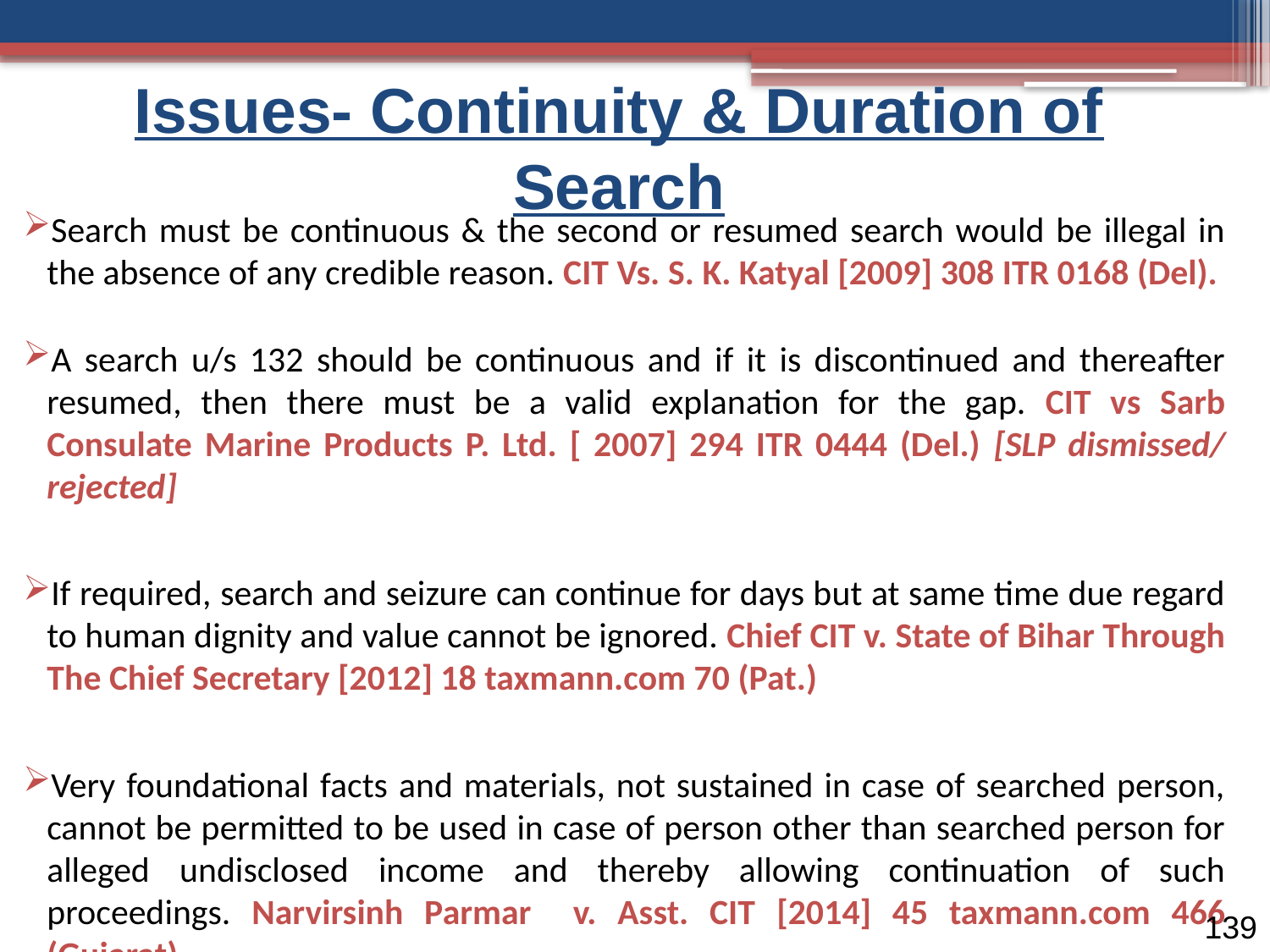

Issues- Continuity & Duration of Search
Search must be continuous & the second or resumed search would be illegal in the absence of any credible reason. CIT Vs. S. K. Katyal [2009] 308 ITR 0168 (Del).

A search u/s 132 should be continuous and if it is discontinued and thereafter resumed, then there must be a valid explanation for the gap. CIT vs Sarb Consulate Marine Products P. Ltd. [ 2007] 294 ITR 0444 (Del.) [SLP dismissed/ rejected]

If required, search and seizure can continue for days but at same time due regard to human dignity and value cannot be ignored. Chief CIT v. State of Bihar Through The Chief Secretary [2012] 18 taxmann.com 70 (Pat.)

Very foundational facts and materials, not sustained in case of searched person, cannot be permitted to be used in case of person other than searched person for alleged undisclosed income and thereby allowing continuation of such proceedings. Narvirsinh Parmar  v. Asst. CIT [2014] 45 taxmann.com 466 (Gujarat)
139